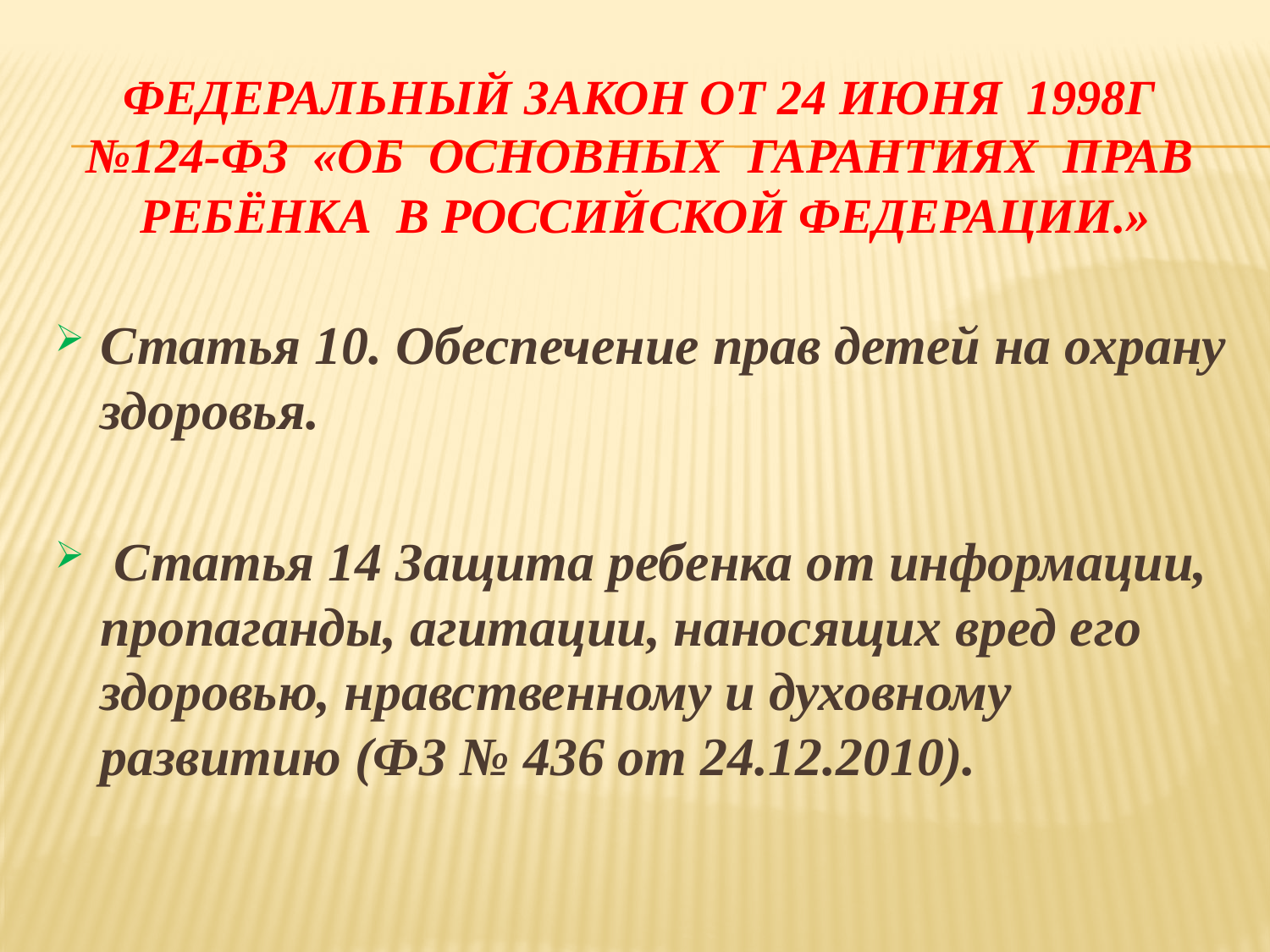

# Федеральный закон от 24 июня  1998г  №124-ФЗ  «Об  основных  гарантиях  прав  ребёнка  в Российской Федерации.»

Статья 10. Обеспечение прав детей на охрану здоровья.

 Статья 14 Защита ребенка от информации, пропаганды, агитации, наносящих вред его здоровью, нравственному и духовному развитию (ФЗ № 436 от 24.12.2010).